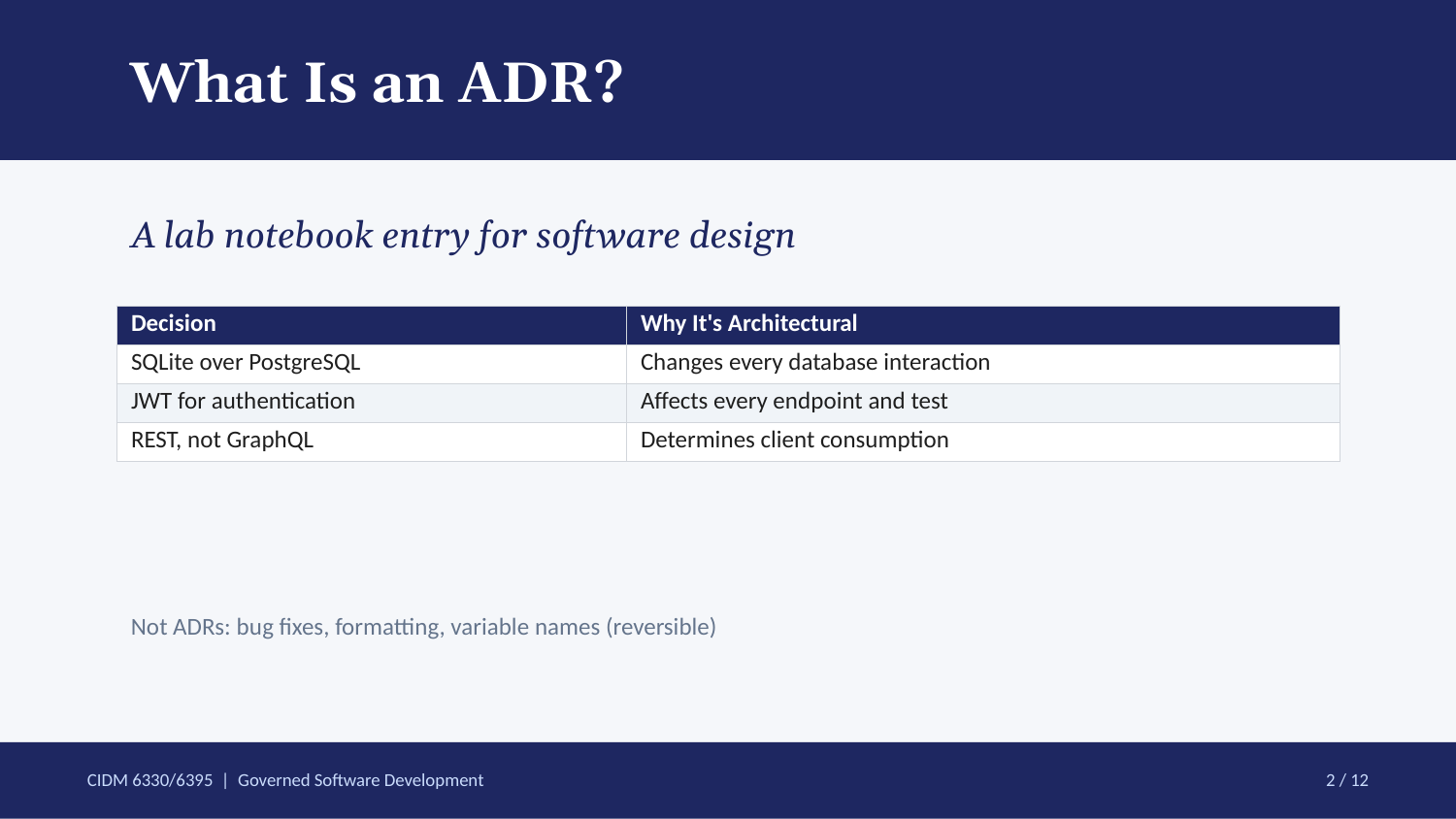

What Is an ADR?
A lab notebook entry for software design
| Decision | Why It's Architectural |
| --- | --- |
| SQLite over PostgreSQL | Changes every database interaction |
| JWT for authentication | Affects every endpoint and test |
| REST, not GraphQL | Determines client consumption |
Not ADRs: bug fixes, formatting, variable names (reversible)

CIDM 6330/6395  |  Governed Software Development
2 / 12